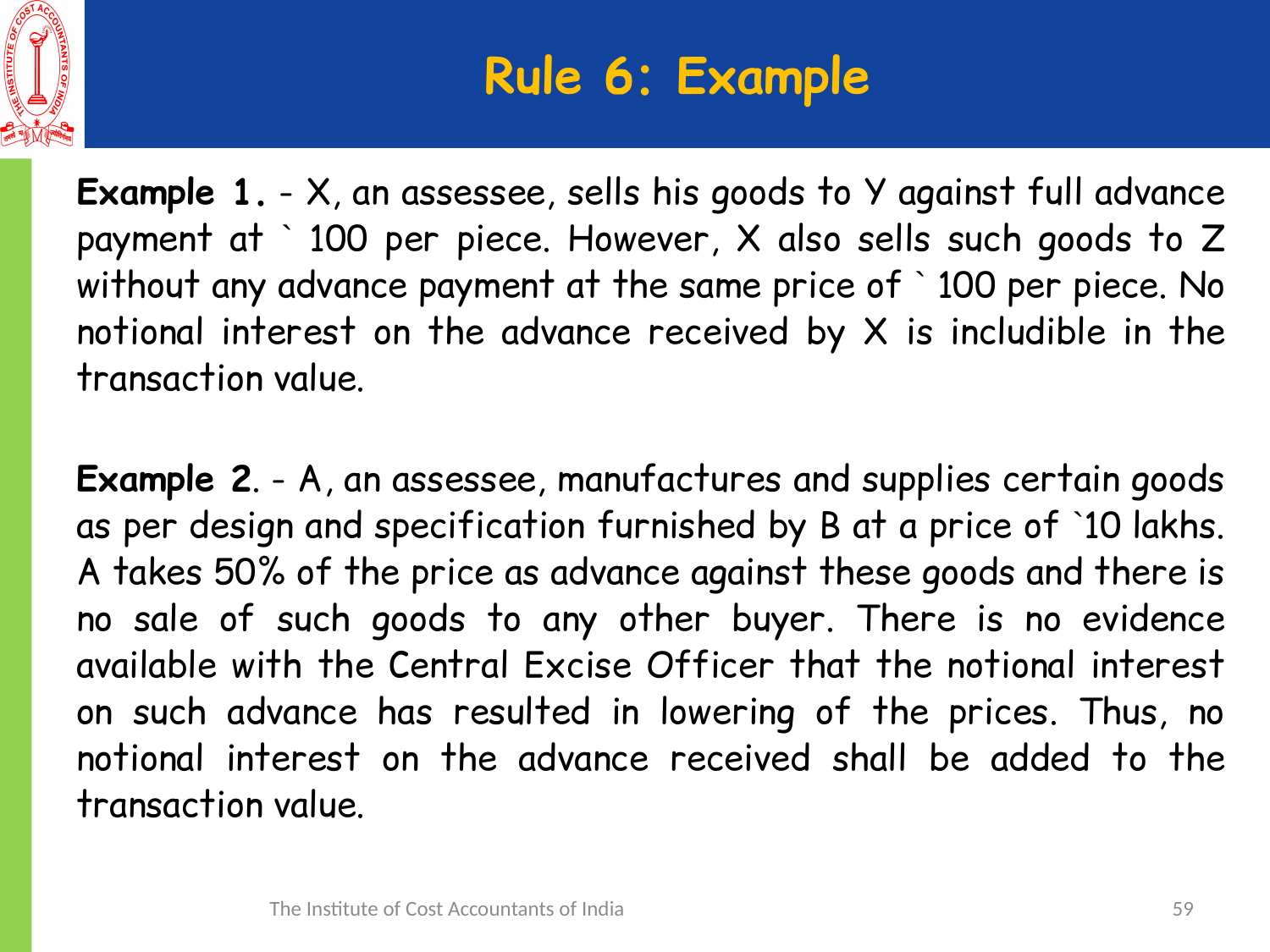

# Rule 6: Example
Example 1. - X, an assessee, sells his goods to Y against full advance payment at ` 100 per piece. However, X also sells such goods to Z without any advance payment at the same price of ` 100 per piece. No notional interest on the advance received by X is includible in the transaction value.
Example 2. - A, an assessee, manufactures and supplies certain goods as per design and specification furnished by B at a price of `10 lakhs. A takes 50% of the price as advance against these goods and there is no sale of such goods to any other buyer. There is no evidence available with the Central Excise Officer that the notional interest on such advance has resulted in lowering of the prices. Thus, no notional interest on the advance received shall be added to the transaction value.
The Institute of Cost Accountants of India
59